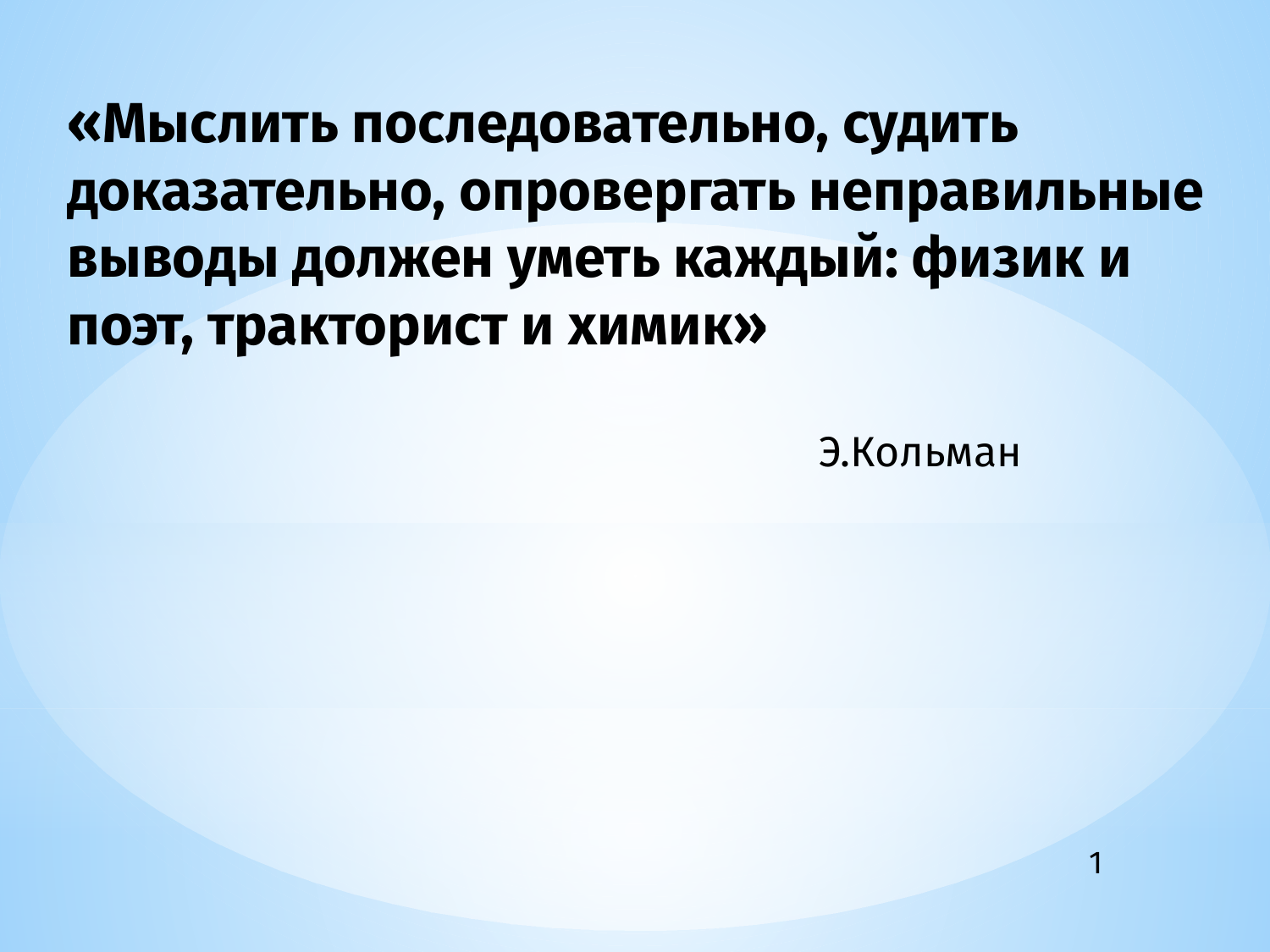

«Мыслить последовательно, судить доказательно, опровергать неправильные выводы должен уметь каждый: физик и поэт, тракторист и химик»

                                                                   Э.Кольман

1